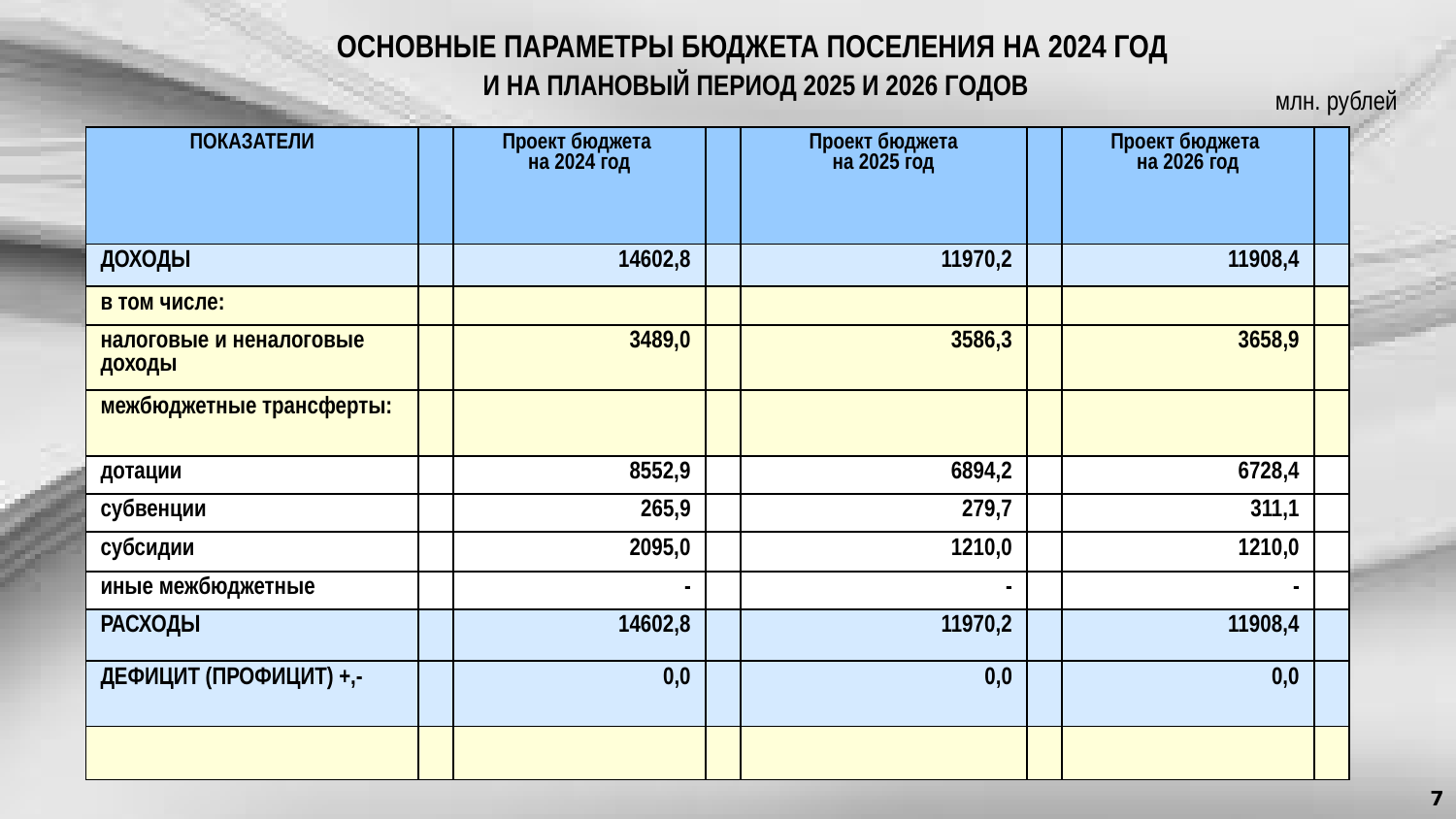

ОСНОВНЫЕ ПАРАМЕТРЫ БЮДЖЕТА ПОСЕЛЕНИЯ на 2024 год
 и на плановый период 2025 и 2026 годов
млн. рублей
| ПОКАЗАТЕЛИ |  | Проект бюджета на 2024 год |  | Проект бюджета на 2025 год |  | Проект бюджета на 2026 год |  |
| --- | --- | --- | --- | --- | --- | --- | --- |
| ДОХОДЫ |  | 14602,8 |  | 11970,2 |  | 11908,4 |  |
| в том числе: |  |  |  |  |  |  |  |
| налоговые и неналоговые доходы |  | 3489,0 |  | 3586,3 |  | 3658,9 |  |
| межбюджетные трансферты: |  |  |  |  |  |  |  |
| дотации |  | 8552,9 |  | 6894,2 |  | 6728,4 |  |
| субвенции |  | 265,9 |  | 279,7 |  | 311,1 |  |
| субсидии |  | 2095,0 |  | 1210,0 |  | 1210,0 |  |
| иные межбюджетные |  | - |  | - |  | - |  |
| РАСХОДЫ |  | 14602,8 |  | 11970,2 |  | 11908,4 |  |
| ДЕФИЦИТ (ПРОФИЦИТ) +,- |  | 0,0 |  | 0,0 |  | 0,0 |  |
|  |  |  |  |  |  |  |  |
7